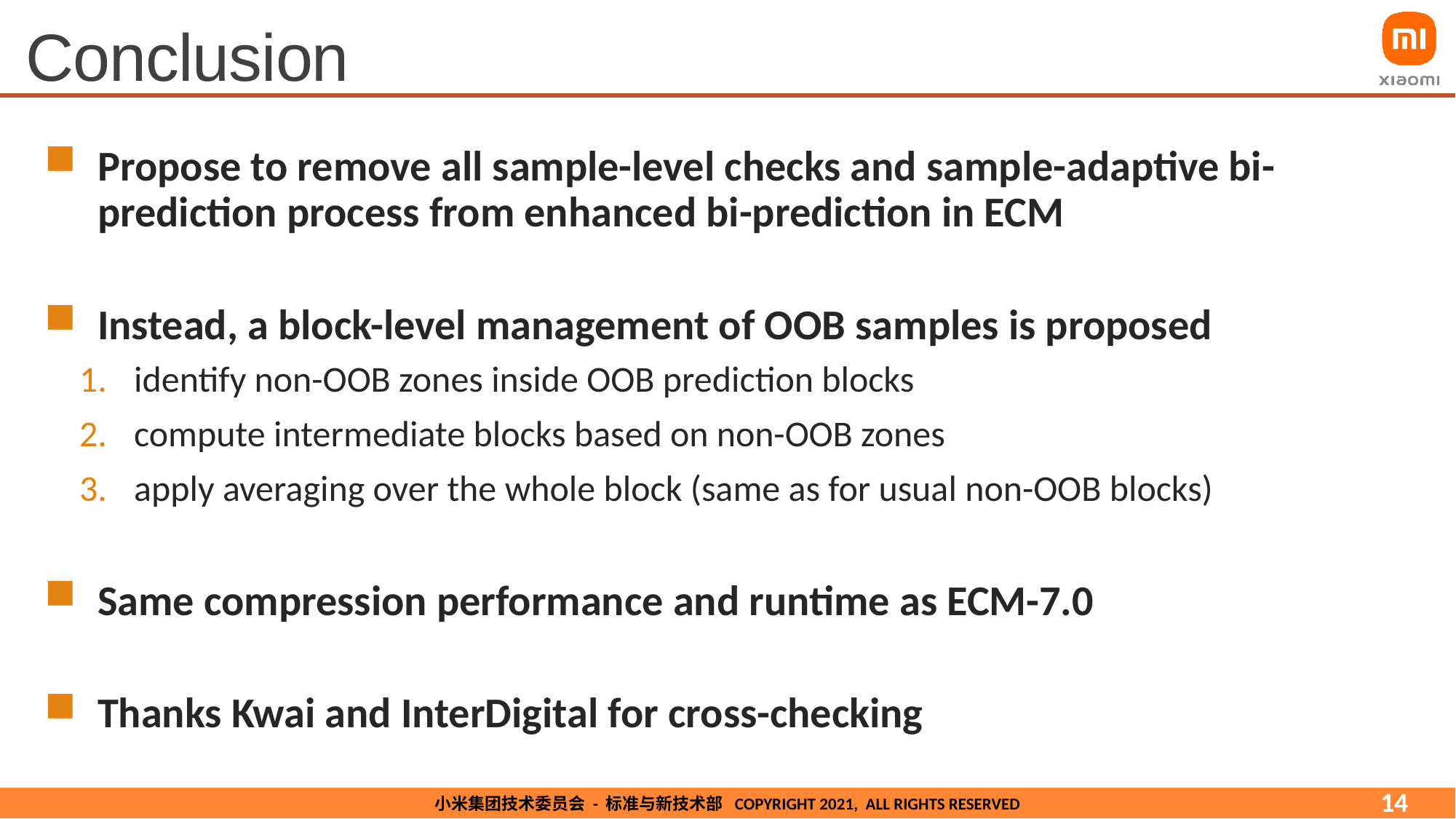

# Conclusion
Propose to remove all sample-level checks and sample-adaptive bi-prediction process from enhanced bi-prediction in ECM
Instead, a block-level management of OOB samples is proposed
identify non-OOB zones inside OOB prediction blocks
compute intermediate blocks based on non-OOB zones
apply averaging over the whole block (same as for usual non-OOB blocks)
Same compression performance and runtime as ECM-7.0
Thanks Kwai and InterDigital for cross-checking
14